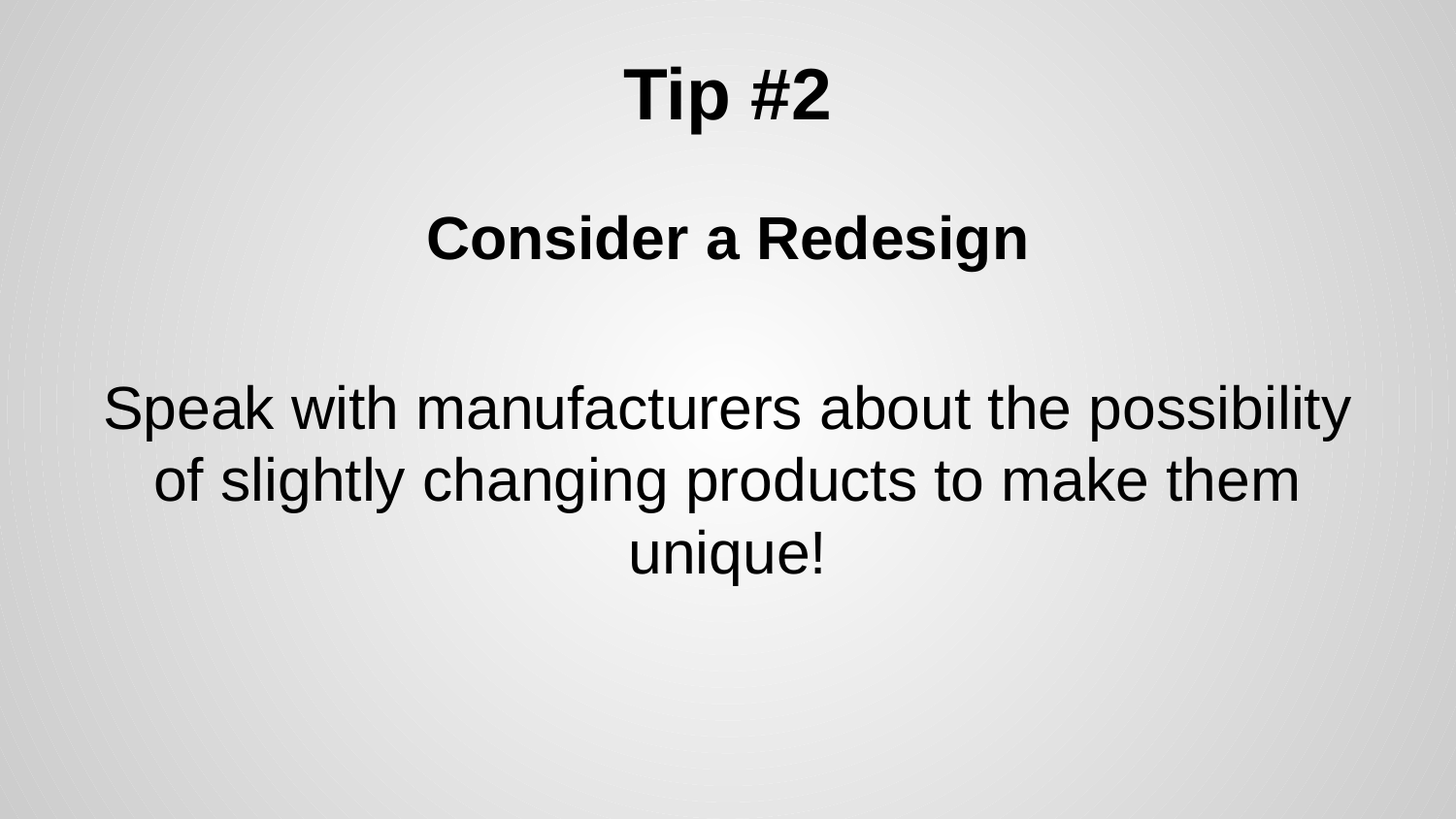

# Tip #2

Consider a Redesign

Speak with manufacturers about the possibility of slightly changing products to make them unique!